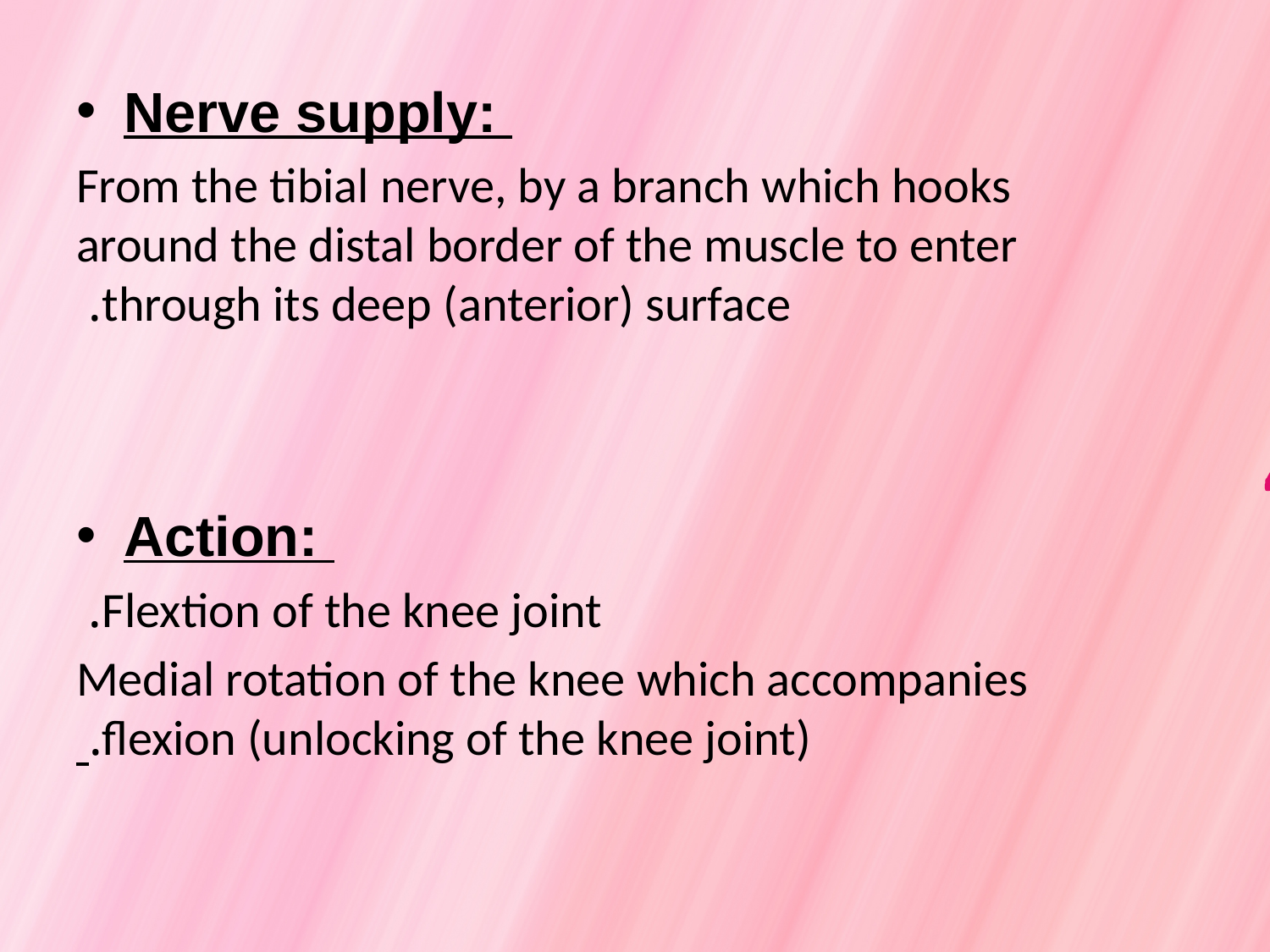

Nerve supply:
    From the tibial nerve, by a branch which hooks around the distal border of the muscle to enter through its deep (anterior) surface.

Action:
    Flextion of the knee joint.
    Medial rotation of the knee which accompanies flexion (unlocking of the knee joint).